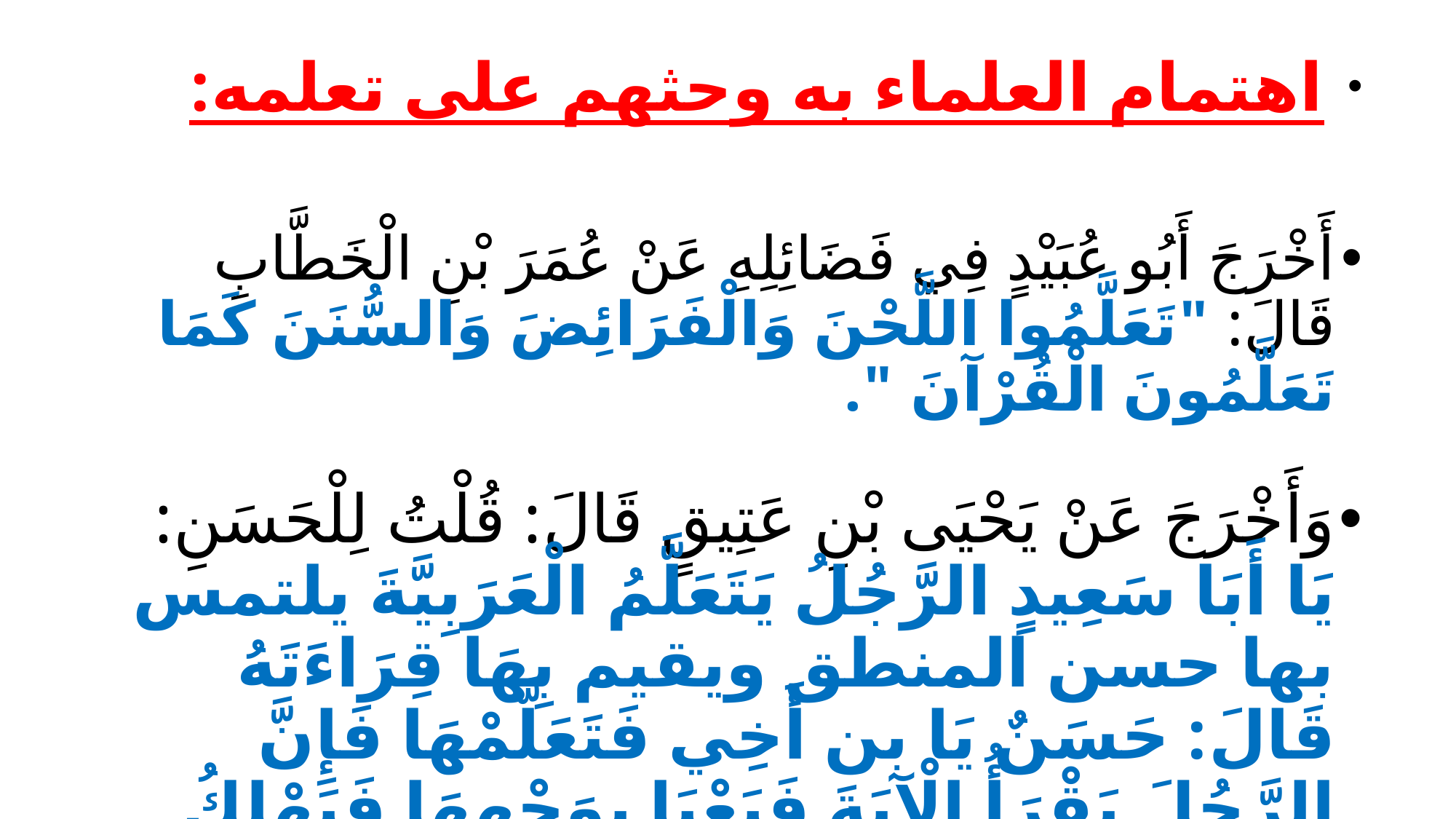

اهتمام العلماء به وحثهم على تعلمه:

أَخْرَجَ أَبُو عُبَيْدٍ فِي فَضَائِلِهِ عَنْ عُمَرَ بْنِ الْخَطَّابِ قَالَ: "تَعَلَّمُوا اللَّحْنَ وَالْفَرَائِضَ وَالسُّنَنَ كَمَا تَعَلَّمُونَ الْقُرْآنَ ".
وَأَخْرَجَ عَنْ يَحْيَى بْنِ عَتِيقٍ قَالَ: قُلْتُ لِلْحَسَنِ: يَا أَبَا سَعِيدٍ الرَّجُلُ يَتَعَلَّمُ الْعَرَبِيَّةَ يلتمس بها حسن المنطق ويقيم بِهَا قِرَاءَتَهُ قَالَ: حَسَنٌ يَا بن أَخِي فَتَعَلَّمْهَا فَإِنَّ الرَّجُلَ يَقْرَأُ الْآيَةَ فَيَعْيَا بِوَجْهِهَا فَيَهْلِكُ فِيهَا.